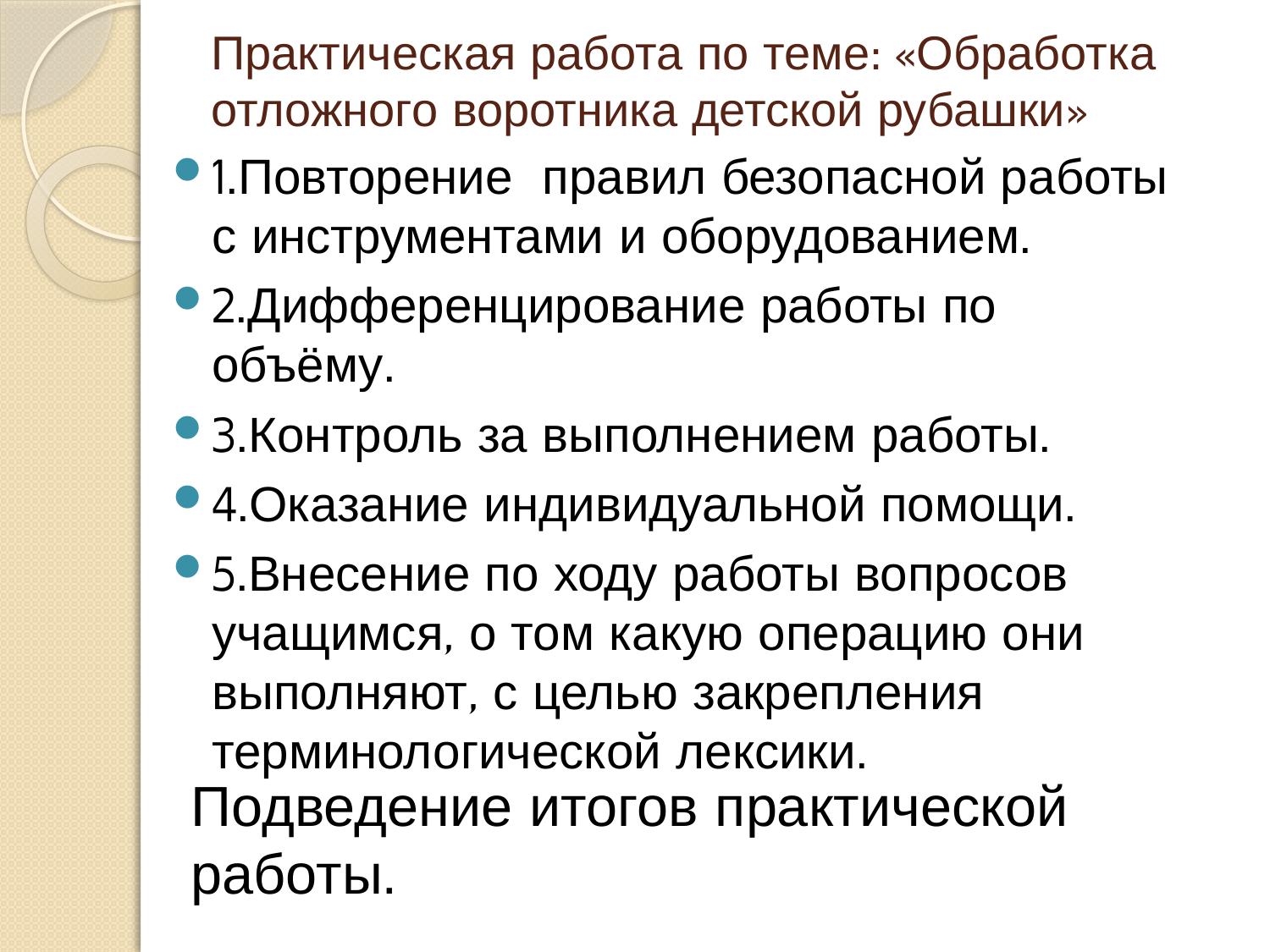

# Практическая работа по теме: «Обработка отложного воротника детской рубашки»
1.Повторение  правил безопасной работы с инструментами и оборудованием.
2.Дифференцирование работы по объёму.
3.Контроль за выполнением работы.
4.Оказание индивидуальной помощи.
5.Внесение по ходу работы вопросов учащимся, о том какую операцию они выполняют, с целью закрепления терминологической лексики.
Подведение итогов практической работы.